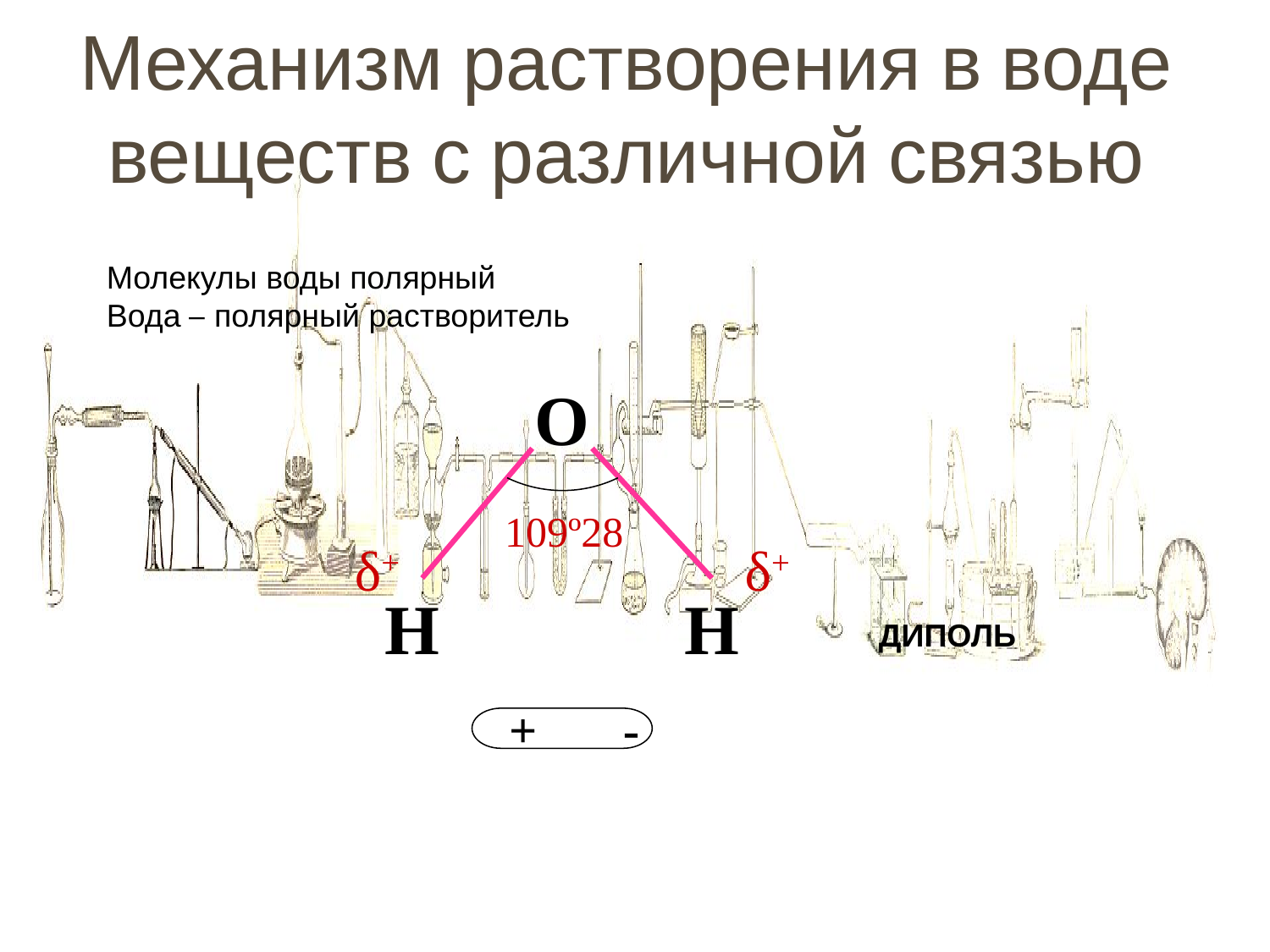

# Механизм растворения в воде веществ с различной связью
Молекулы воды полярный
Вода – полярный растворитель
О

109º28
δ+
δ+
Н
Н

ДИПОЛЬ
  +       -